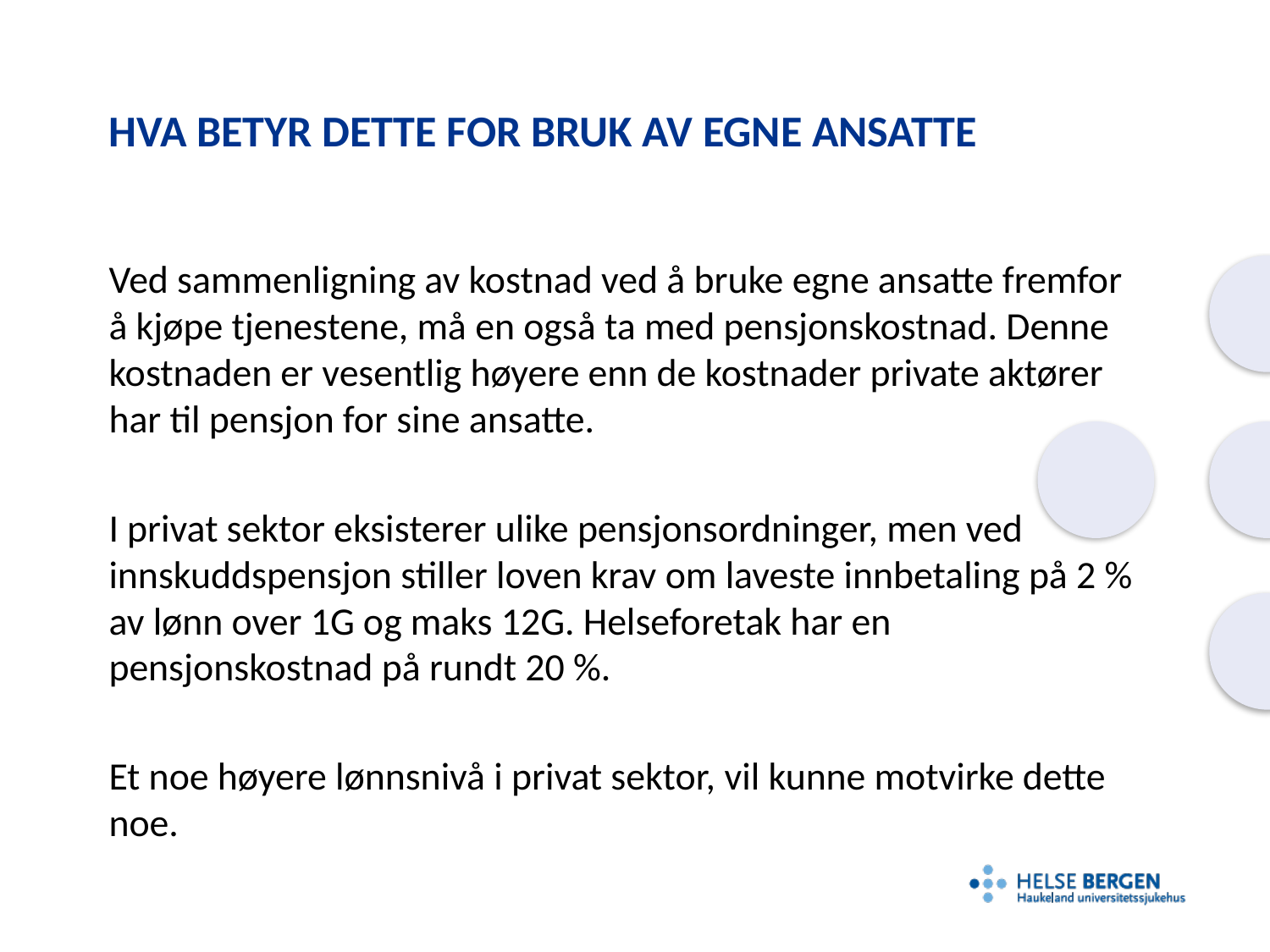

# Hva betyr dette for bruk av egne ansatte
Ved sammenligning av kostnad ved å bruke egne ansatte fremfor å kjøpe tjenestene, må en også ta med pensjonskostnad. Denne kostnaden er vesentlig høyere enn de kostnader private aktører har til pensjon for sine ansatte.

I privat sektor eksisterer ulike pensjonsordninger, men ved innskuddspensjon stiller loven krav om laveste innbetaling på 2 % av lønn over 1G og maks 12G. Helseforetak har en pensjonskostnad på rundt 20 %.

Et noe høyere lønnsnivå i privat sektor, vil kunne motvirke dette noe.